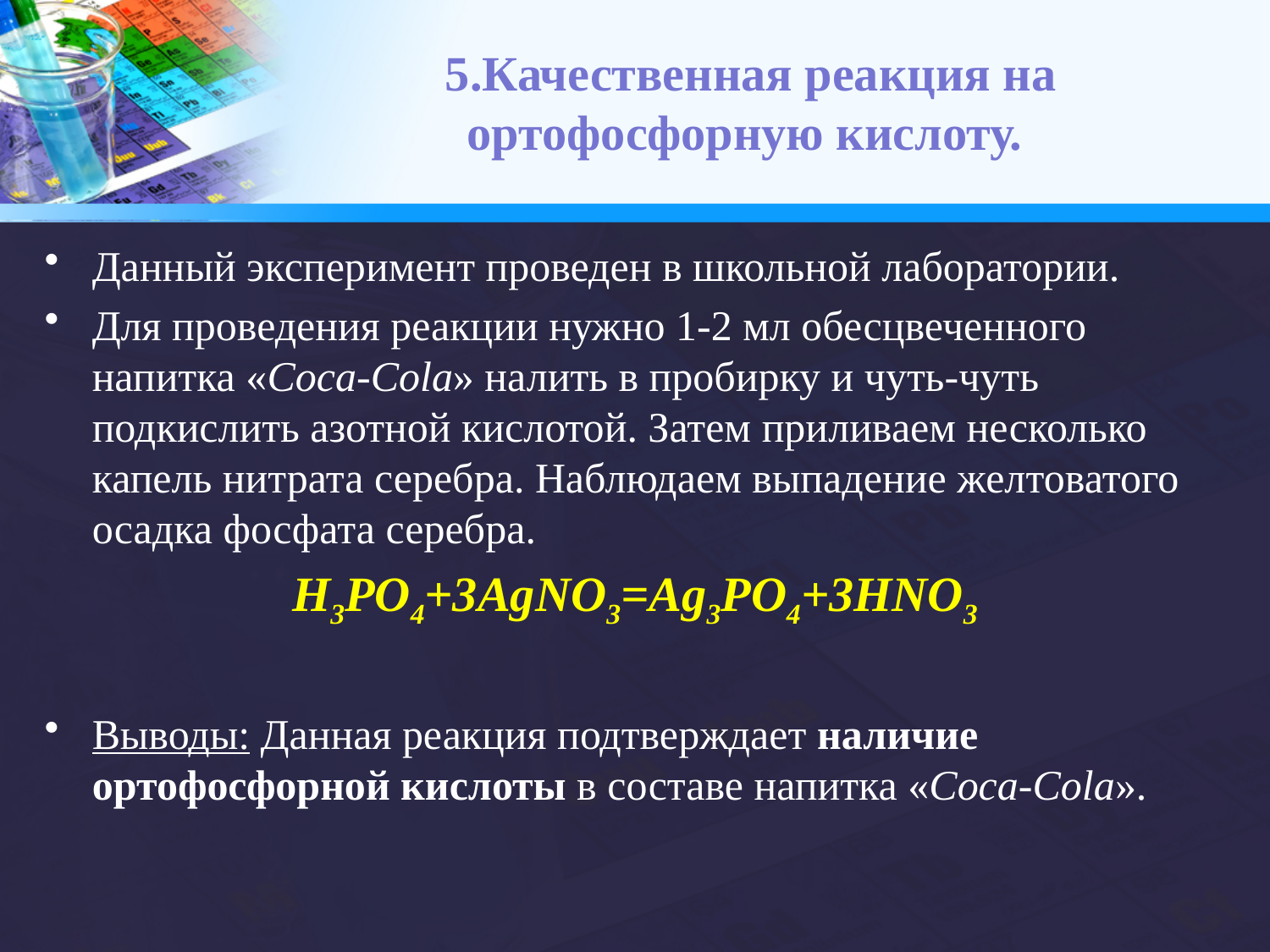

# 5.Качественная реакция на ортофосфорную кислоту.
Данный эксперимент проведен в школьной лаборатории.
Для проведения реакции нужно 1-2 мл обесцвеченного напитка «Coca-Cola» налить в пробирку и чуть-чуть подкислить азотной кислотой. Затем приливаем несколько капель нитрата серебра. Наблюдаем выпадение желтоватого осадка фосфата серебра.
H3PO4+3AgNO3=Ag3PO4+3HNO3

Выводы: Данная реакция подтверждает наличие ортофосфорной кислоты в составе напитка «Coca-Cola».